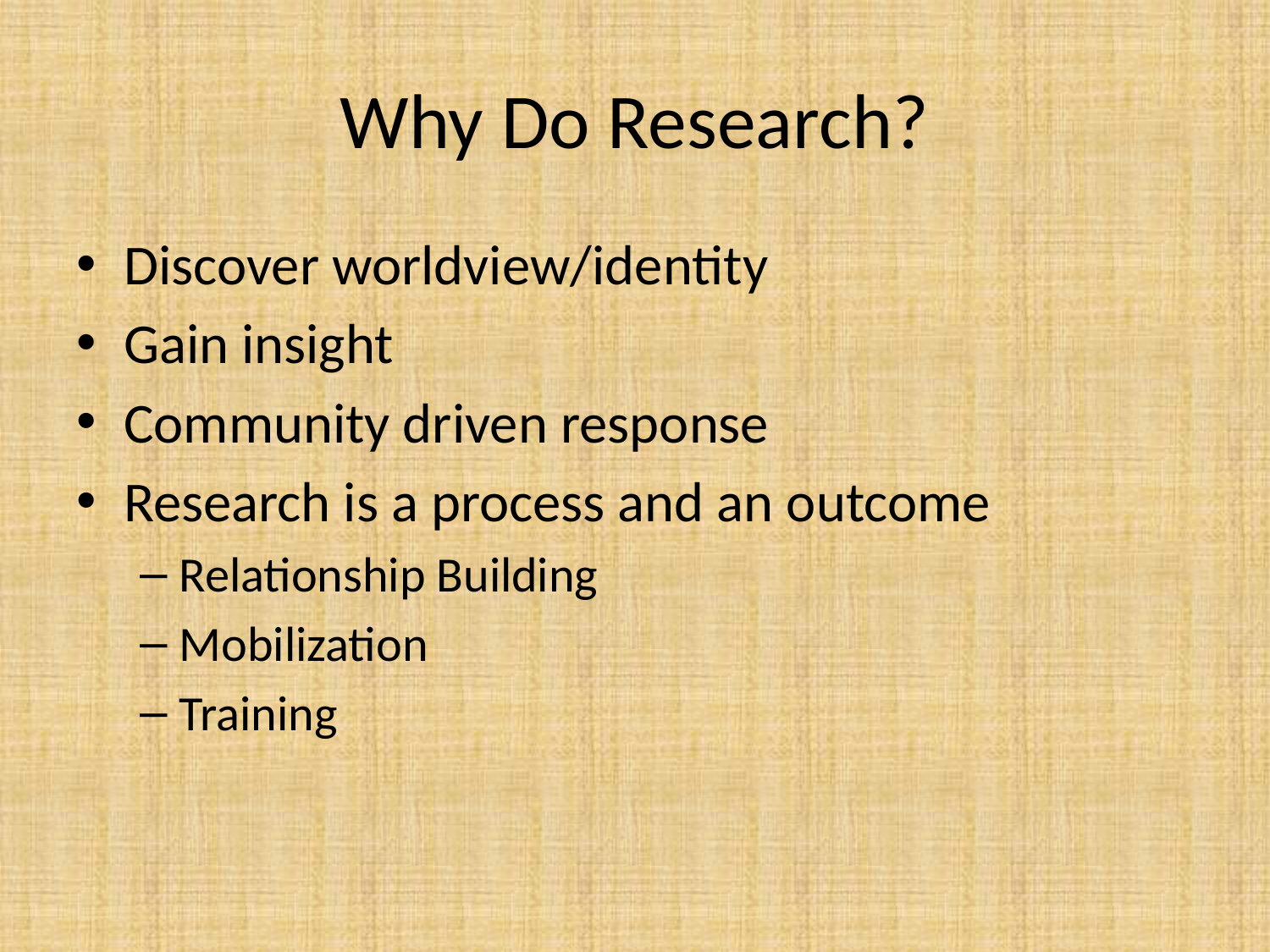

# Why Do Research?
Discover worldview/identity
Gain insight
Community driven response
Research is a process and an outcome
Relationship Building
Mobilization
Training